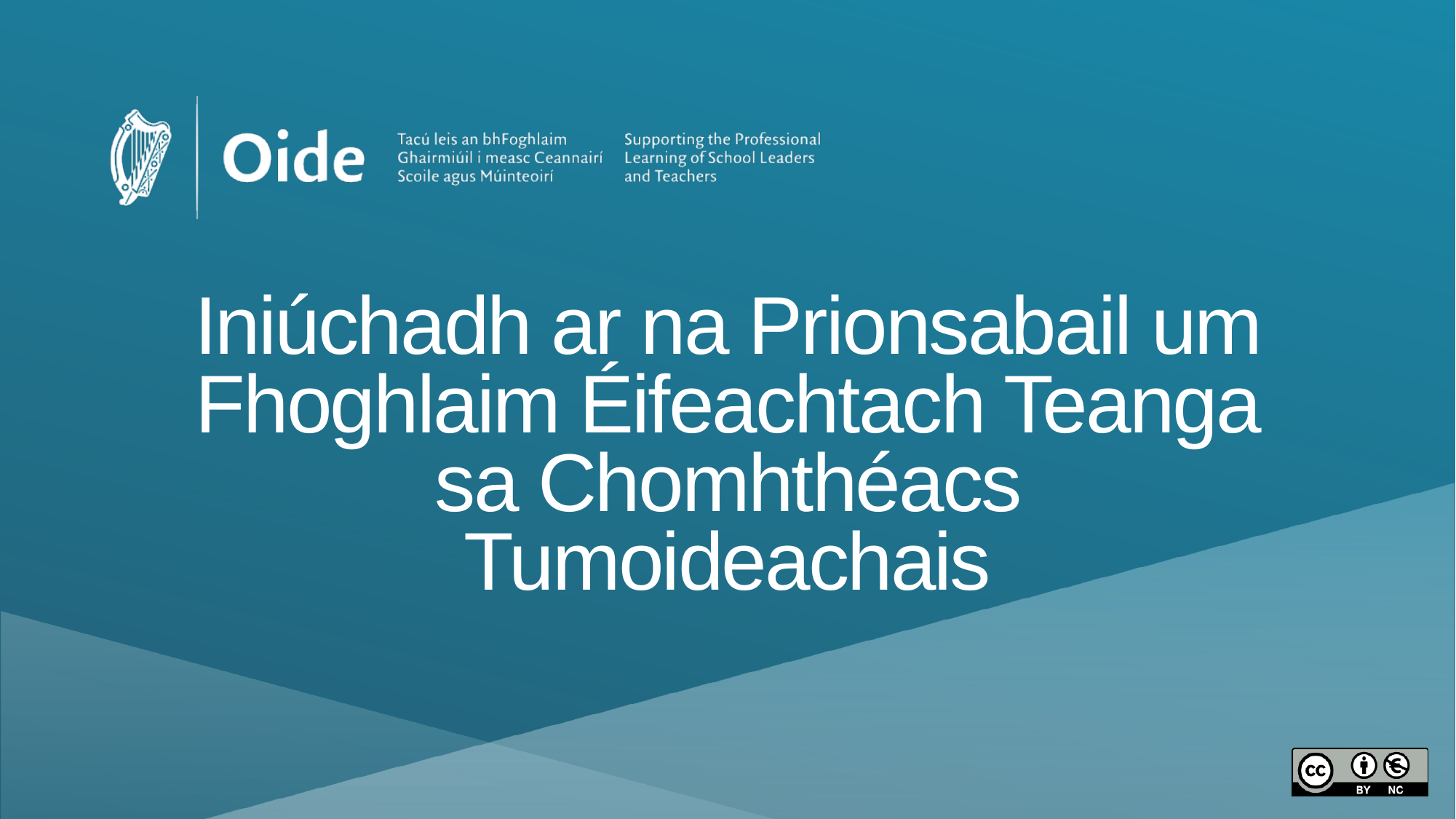

# Iniúchadh ar na Prionsabail um Fhoghlaim Éifeachtach Teanga sa Chomhthéacs Tumoideachais